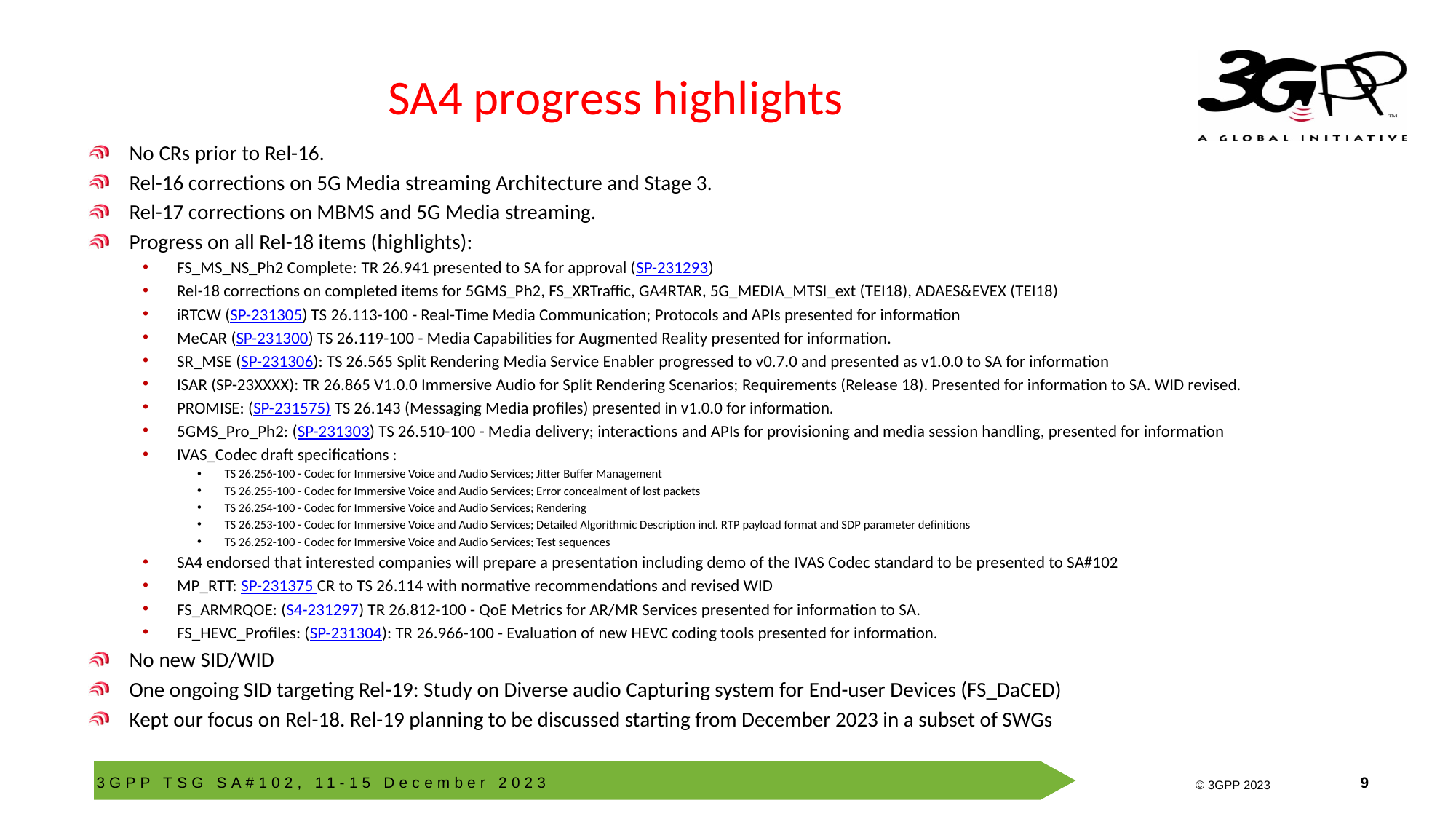

# SA4 progress highlights
No CRs prior to Rel-16.
Rel-16 corrections on 5G Media streaming Architecture and Stage 3.
Rel-17 corrections on MBMS and 5G Media streaming.
Progress on all Rel-18 items (highlights):
FS_MS_NS_Ph2 Complete: TR 26.941 presented to SA for approval (SP-231293)
Rel-18 corrections on completed items for 5GMS_Ph2, FS_XRTraffic, GA4RTAR, 5G_MEDIA_MTSI_ext (TEI18), ADAES&EVEX (TEI18)
iRTCW (SP-231305) TS 26.113-100 - Real-Time Media Communication; Protocols and APIs presented for information
MeCAR (SP-231300) TS 26.119-100 - Media Capabilities for Augmented Reality presented for information.
SR_MSE (SP-231306): TS 26.565 Split Rendering Media Service Enabler progressed to v0.7.0 and presented as v1.0.0 to SA for information
ISAR (SP-23XXXX): TR 26.865 V1.0.0 Immersive Audio for Split Rendering Scenarios; Requirements (Release 18). Presented for information to SA. WID revised.
PROMISE: (SP-231575) TS 26.143 (Messaging Media profiles) presented in v1.0.0 for information.
5GMS_Pro_Ph2: (SP-231303) TS 26.510-100 - Media delivery; interactions and APIs for provisioning and media session handling, presented for information
IVAS_Codec draft specifications :
TS 26.256-100 - Codec for Immersive Voice and Audio Services; Jitter Buffer Management
TS 26.255-100 - Codec for Immersive Voice and Audio Services; Error concealment of lost packets
TS 26.254-100 - Codec for Immersive Voice and Audio Services; Rendering
TS 26.253-100 - Codec for Immersive Voice and Audio Services; Detailed Algorithmic Description incl. RTP payload format and SDP parameter definitions
TS 26.252-100 - Codec for Immersive Voice and Audio Services; Test sequences
SA4 endorsed that interested companies will prepare a presentation including demo of the IVAS Codec standard to be presented to SA#102
MP_RTT: SP-231375 CR to TS 26.114 with normative recommendations and revised WID
FS_ARMRQOE: (S4-231297) TR 26.812-100 - QoE Metrics for AR/MR Services presented for information to SA.
FS_HEVC_Profiles: (SP-231304): TR 26.966-100 - Evaluation of new HEVC coding tools presented for information.
No new SID/WID
One ongoing SID targeting Rel-19: Study on Diverse audio Capturing system for End-user Devices (FS_DaCED)
Kept our focus on Rel-18. Rel-19 planning to be discussed starting from December 2023 in a subset of SWGs